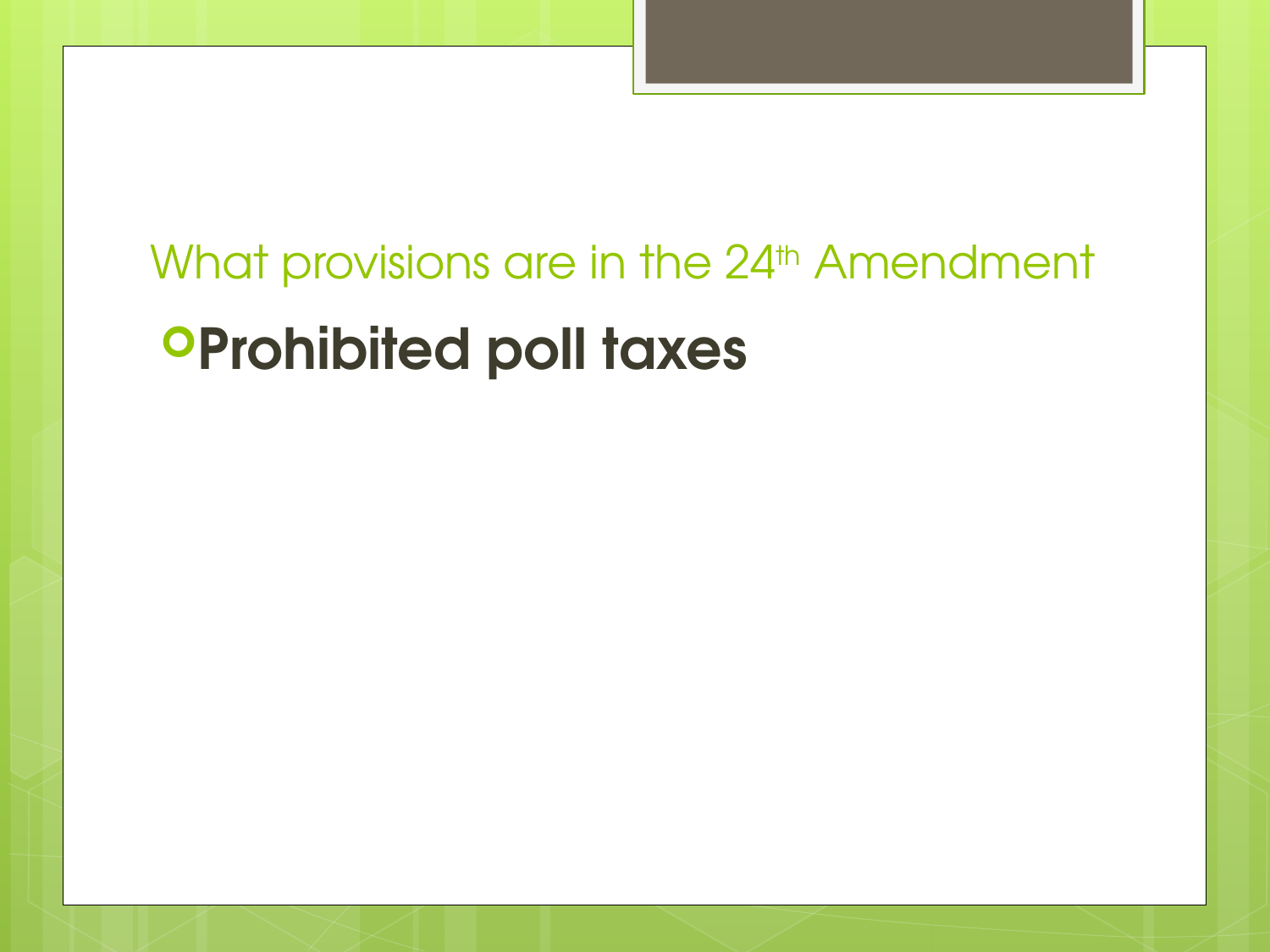

# What provisions are in the 24th Amendment
Prohibited poll taxes